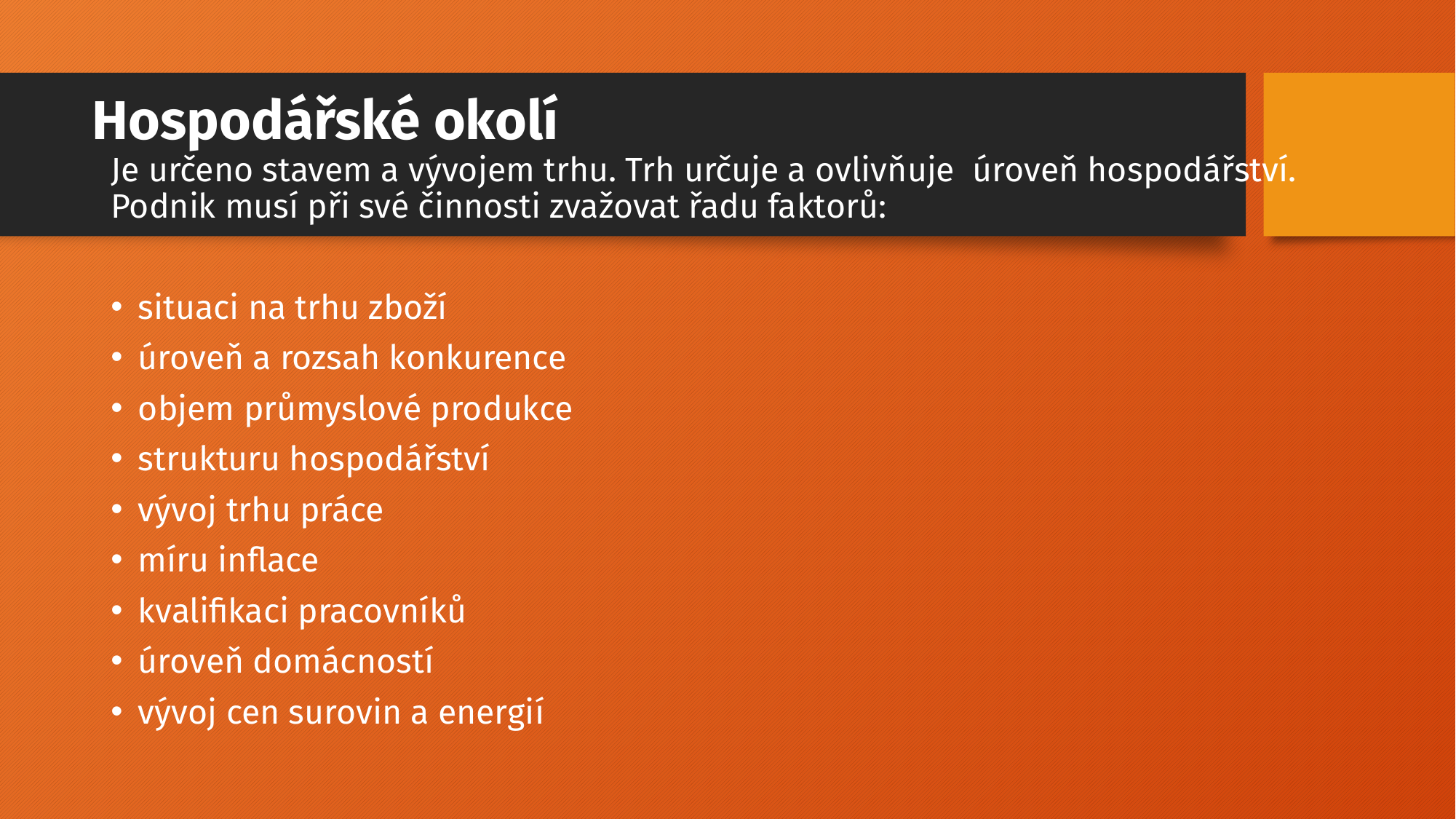

# Hospodářské okolí
Je určeno stavem a vývojem trhu. Trh určuje a ovlivňuje  úroveň hospodářství. Podnik musí při své činnosti zvažovat řadu faktorů:

situaci na trhu zboží
úroveň a rozsah konkurence
objem průmyslové produkce
strukturu hospodářství
vývoj trhu práce
míru inflace
kvalifikaci pracovníků
úroveň domácností
vývoj cen surovin a energií